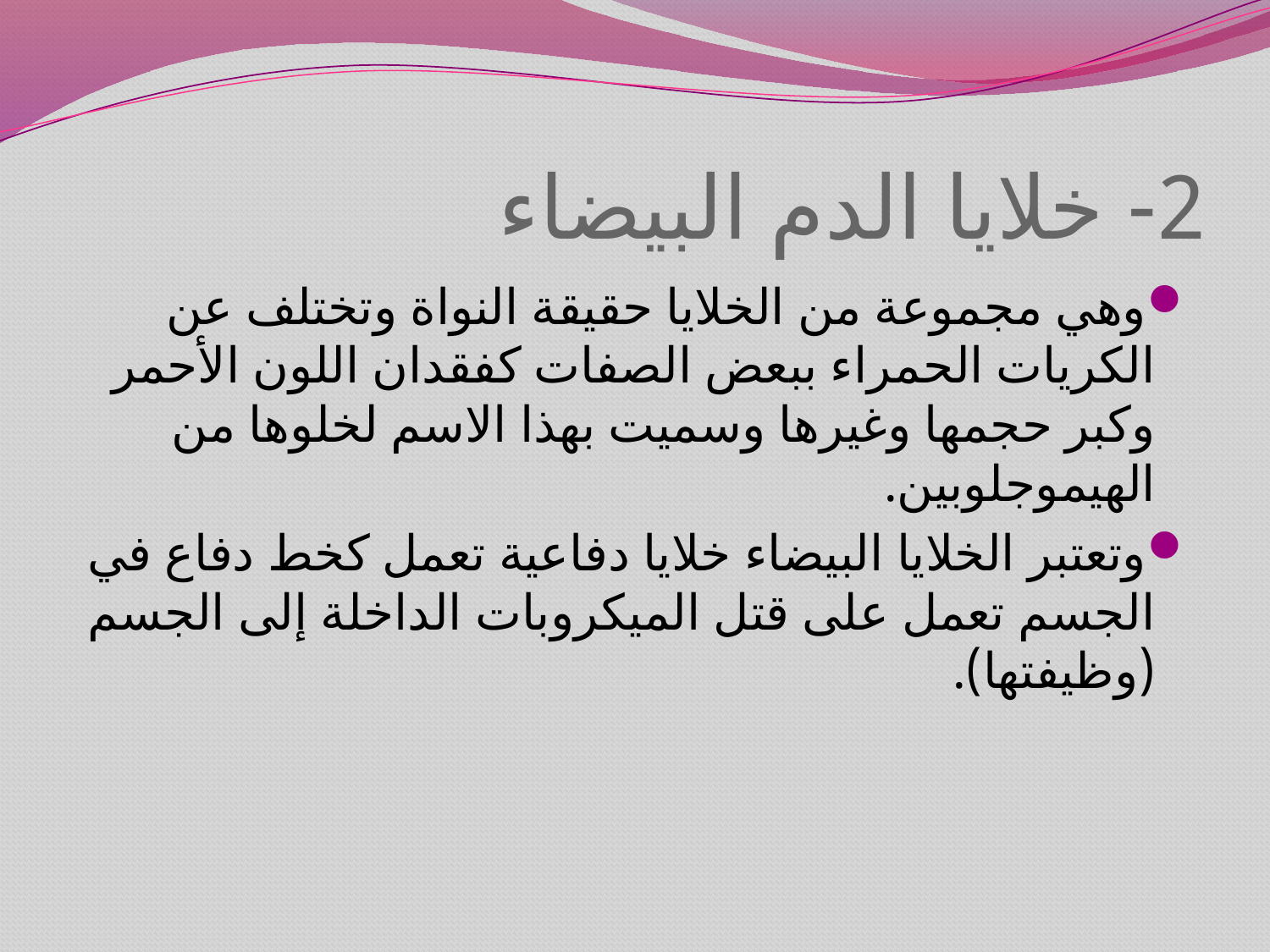

# 2- خلايا الدم البيضاء
وهي مجموعة من الخلايا حقيقة النواة وتختلف عن الكريات الحمراء ببعض الصفات كفقدان اللون الأحمر وكبر حجمها وغيرها وسميت بهذا الاسم لخلوها من الهيموجلوبين.
وتعتبر الخلايا البيضاء خلايا دفاعية تعمل كخط دفاع في الجسم تعمل على قتل الميكروبات الداخلة إلى الجسم (وظيفتها).